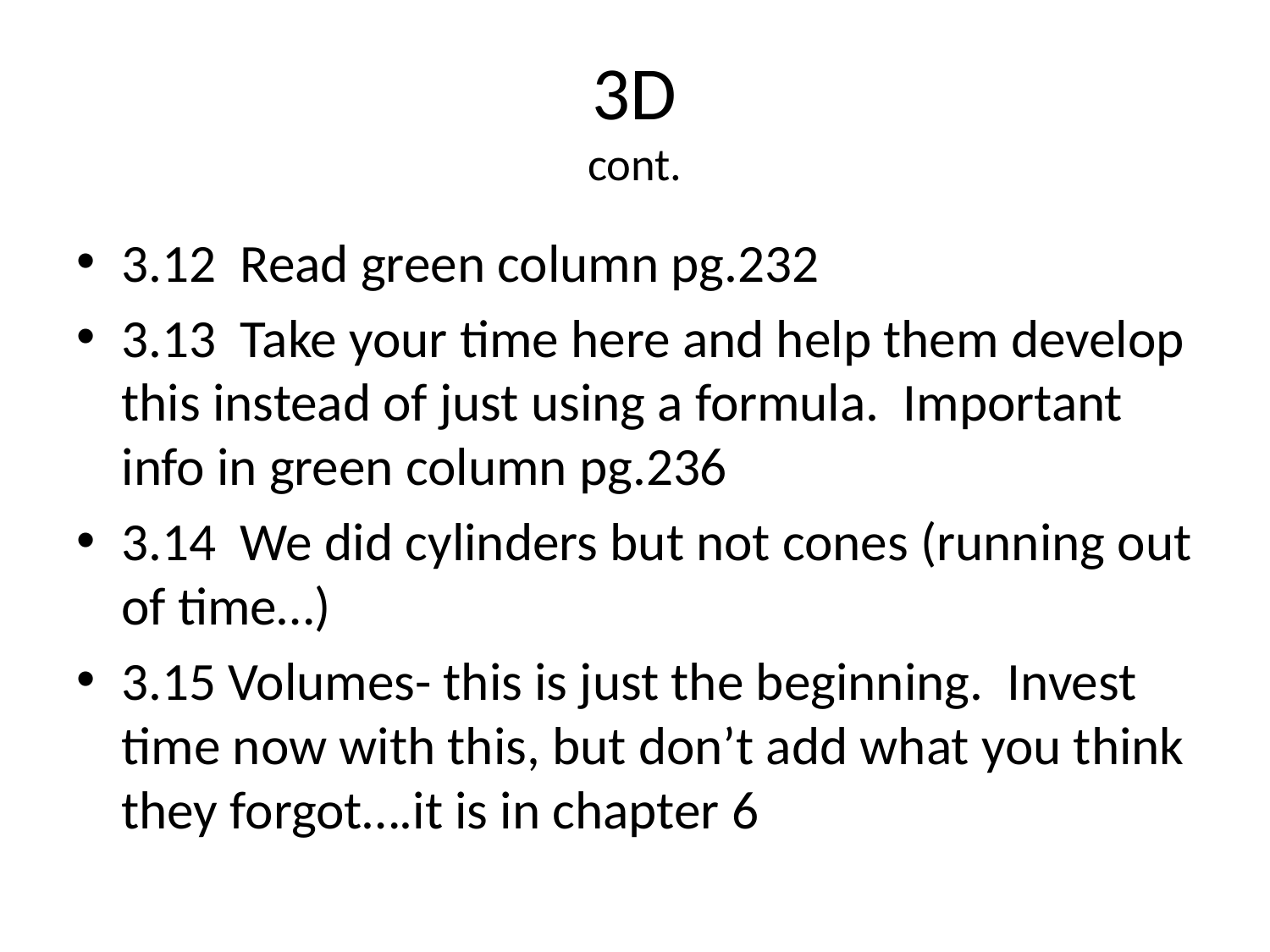

# 3D cont.
3.12  Read green column pg.232
3.13  Take your time here and help them develop this instead of just using a formula.  Important info in green column pg.236
3.14  We did cylinders but not cones (running out of time…)
3.15 Volumes- this is just the beginning.  Invest time now with this, but don’t add what you think they forgot….it is in chapter 6